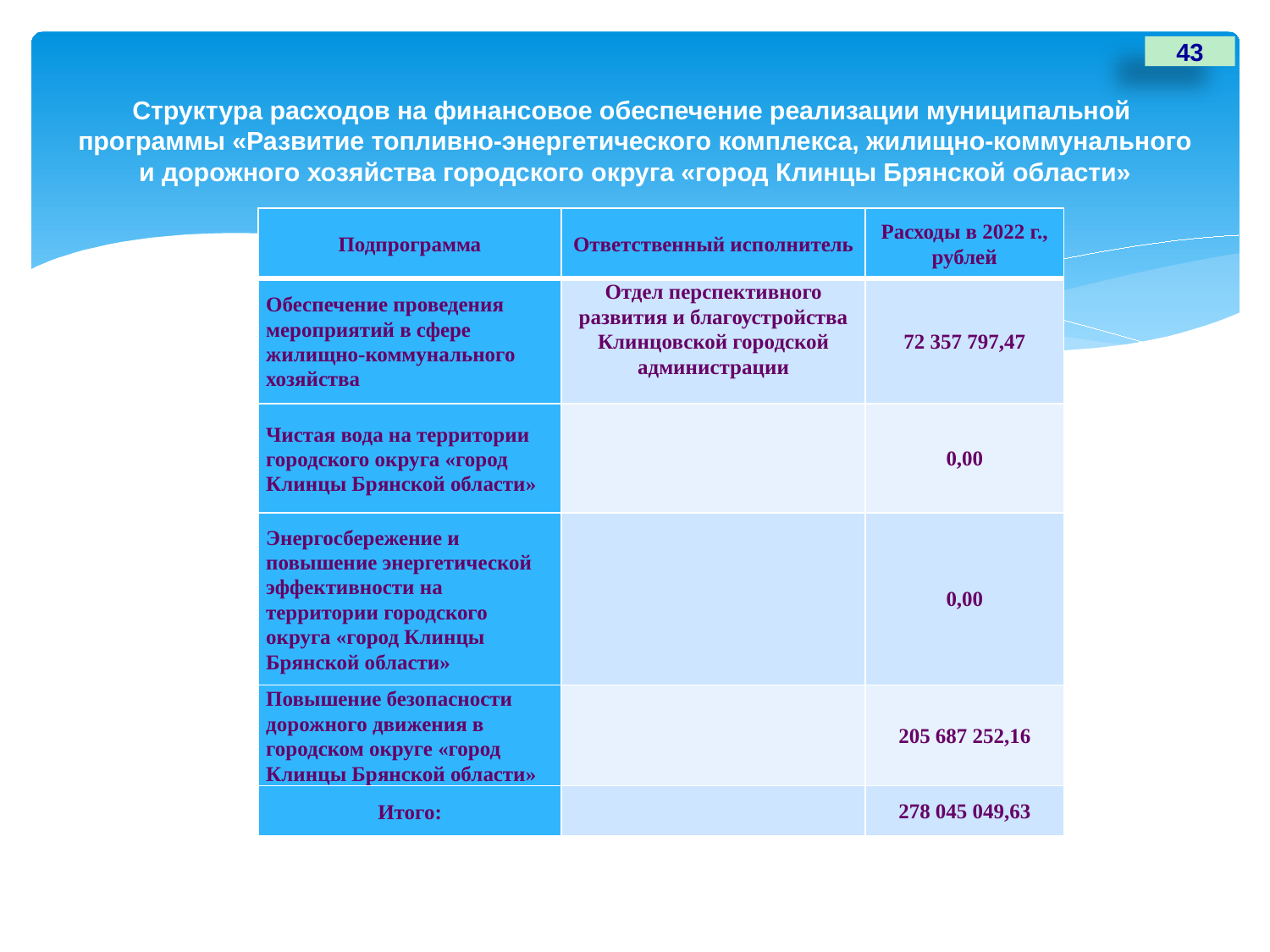

43
# Структура расходов на финансовое обеспечение реализации муниципальной  программы «Развитие топливно-энергетического комплекса, жилищно-коммунального и дорожного хозяйства городского округа «город Клинцы Брянской области»
| Подпрограмма | Ответственный исполнитель | Расходы в 2022 г., рублей |
| --- | --- | --- |
| Обеспечение проведения мероприятий в сфере жилищно-коммунального хозяйства | Отдел перспективного развития и благоустройства Клинцовской городской администрации | 72 357 797,47 |
| Чистая вода на территории городского округа «город Клинцы Брянской области» |  | 0,00 |
| Энергосбережение и повышение энергетической эффективности на территории городского округа «город Клинцы Брянской области» |  | 0,00 |
| Повышение безопасности дорожного движения в городском округе «город Клинцы Брянской области» |  | 205 687 252,16 |
| Итого: |  | 278 045 049,63 |